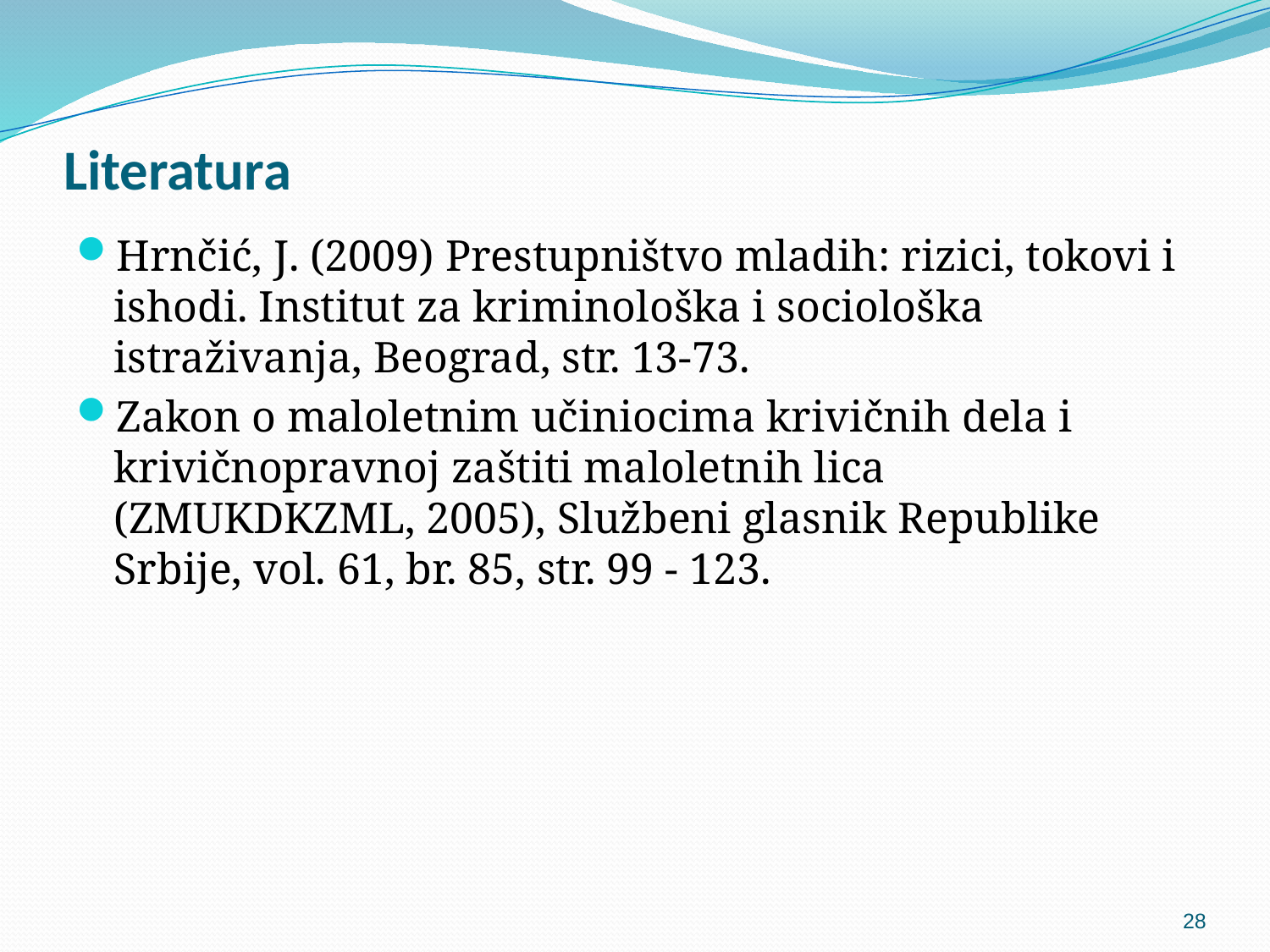

# Literatura
Hrnčić, J. (2009) Prestupništvo mladih: rizici, tokovi i ishodi. Institut za kriminološka i sociološka istraživanja, Beograd, str. 13-73.
Zakon o maloletnim učiniocima krivičnih dela i krivičnopravnoj zaštiti maloletnih lica (ZMUKDKZML, 2005), Službeni glasnik Republike Srbije, vol. 61, br. 85, str. 99 - 123.

28